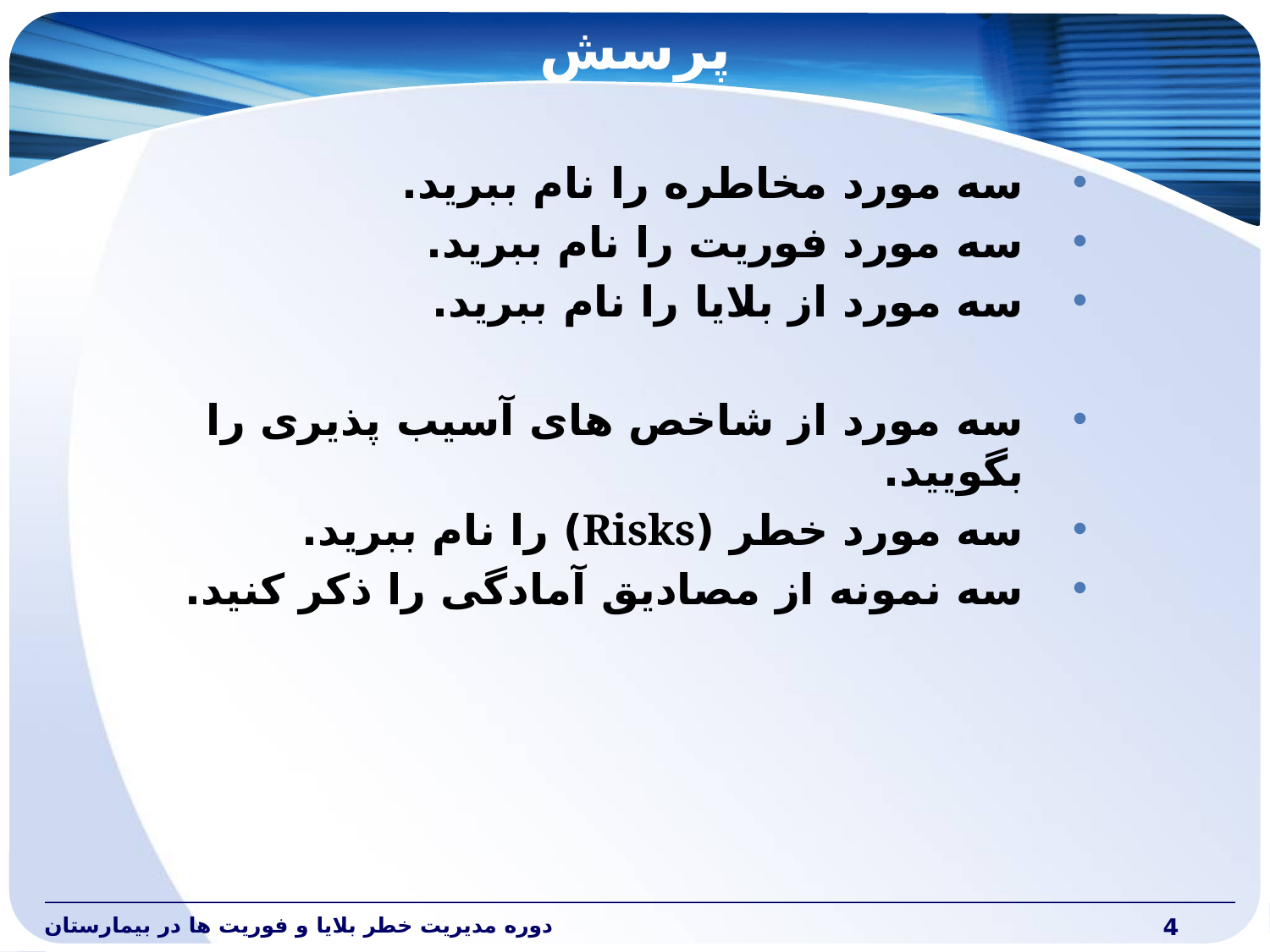

# پرسش
سه مورد مخاطره را نام ببرید.
سه مورد فوریت را نام ببرید.
سه مورد از بلایا را نام ببرید.

سه مورد از شاخص های آسیب پذیری را بگویید.
سه مورد خطر (Risks) را نام ببرید.
سه نمونه از مصادیق آمادگی را ذکر کنید.

دوره مدیریت خطر بلایا و فوریت ها در بیمارستان
4